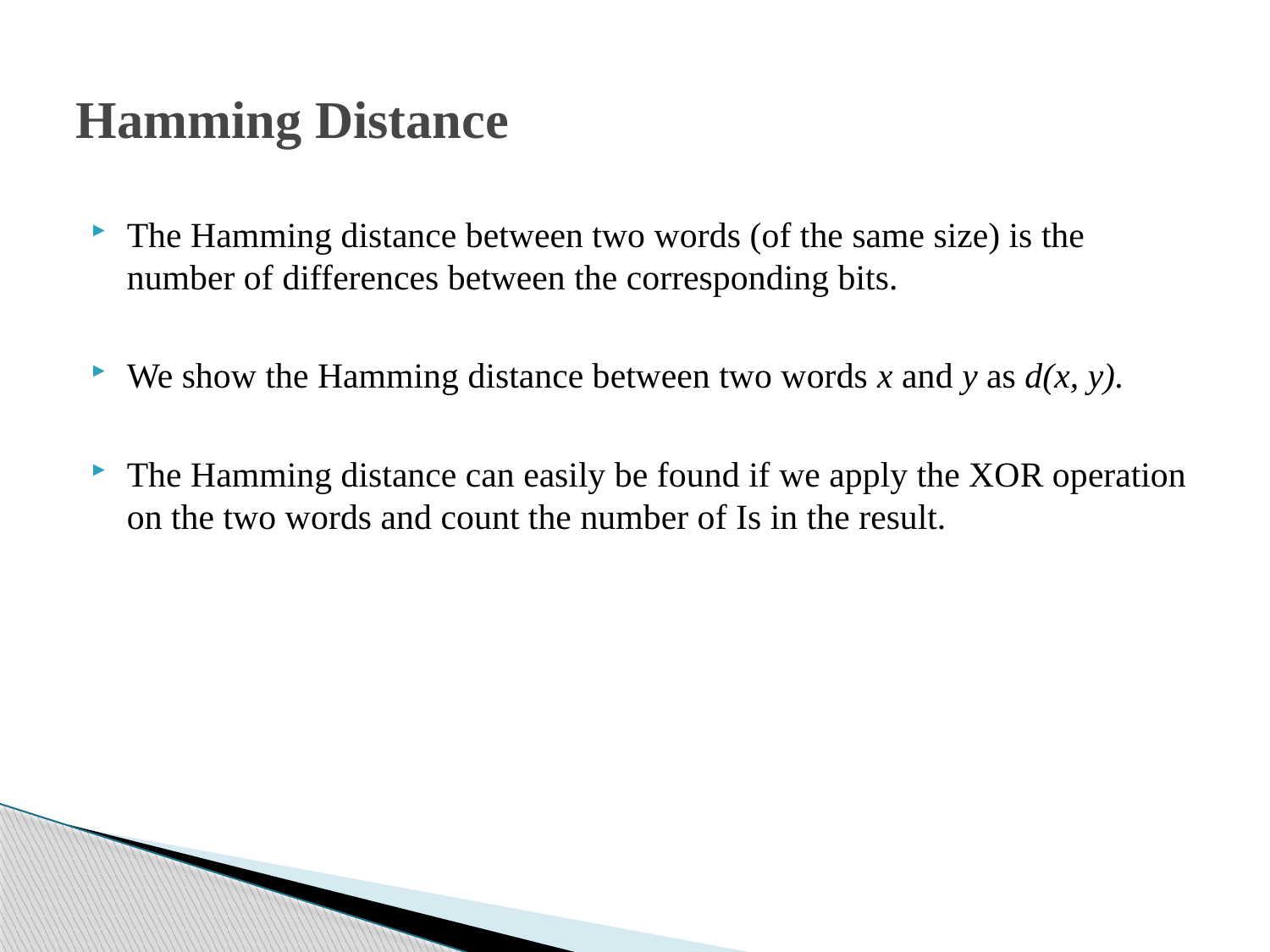

# Hamming Distance
The Hamming distance between two words (of the same size) is the number of differences between the corresponding bits.

We show the Hamming distance between two words x and y as d(x, y).

The Hamming distance can easily be found if we apply the XOR operation on the two words and count the number of Is in the result.